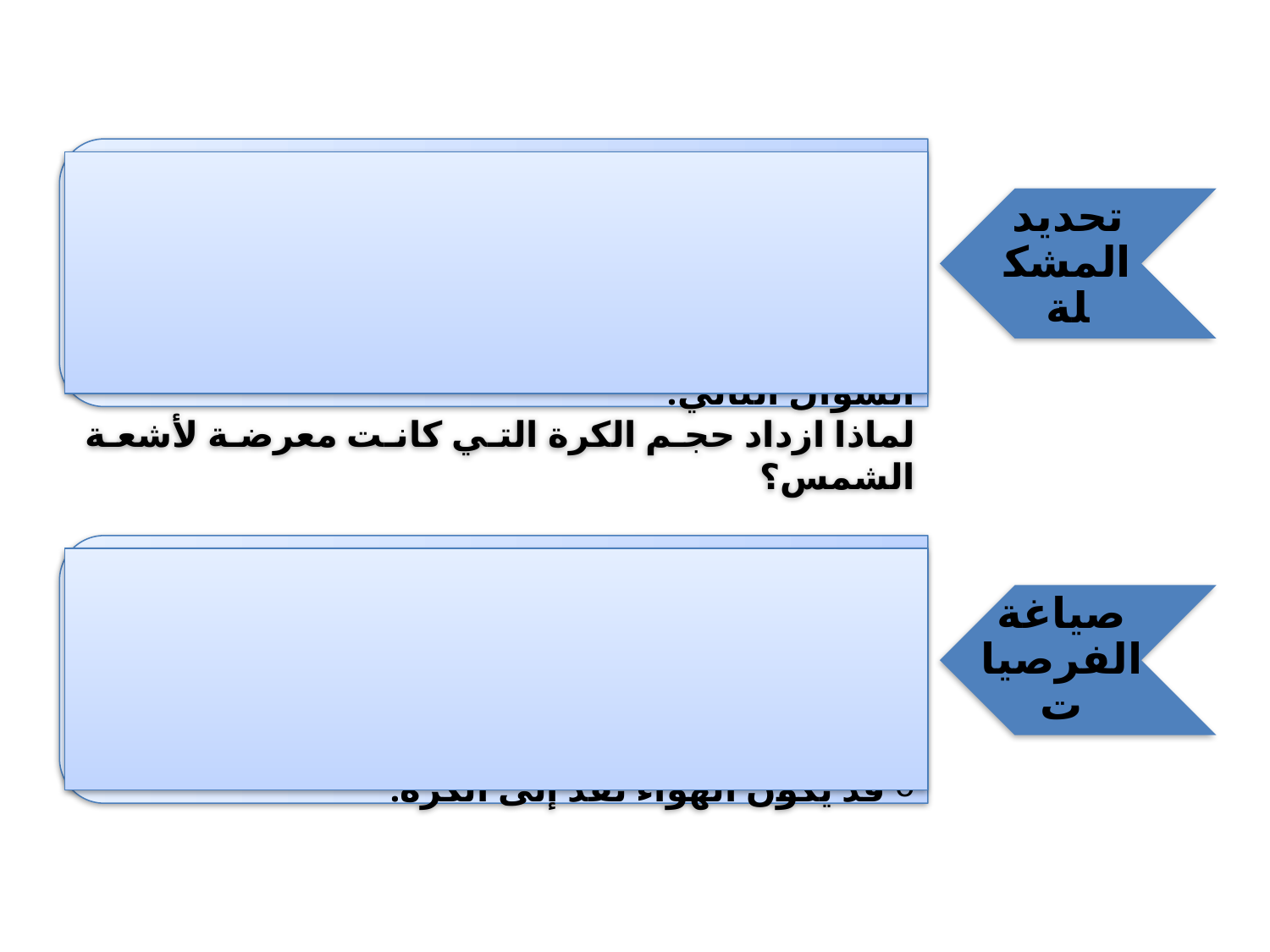

يطالب الأستاذ المتعلمين بفحص الكرتين ليتضح لهم الفرق بينهما من حيث الحجم، الشيء الذي سيثير مشكلا لديهم بسبب عدم كفاية مكتسباتهم السابقة لتفسير ما تمت ملاحظته، ما يدفعهم إلى طرح مجموعة من التساؤلات يتم تركيزها في السؤال التالي:
لماذا ازداد حجم الكرة التي كانت معرضة لأشعة الشمس؟

تحديد المشكلة

يوزع الأستاذ المتعلمين على مجموعات، وانطلاقا من تمثلاتهم ومعارفهم السابقة، تقدم كل مجموعة إجابات مؤقتة عن السؤال المطروح في شكل فرضيات، ويتم تدوين أهمها على السبورة:
 ربما حرارة الشمس هي التي نفخت الكرة.
 قد يكون الهواء نفذ إلى الكرة.

صياغة الفرصيات